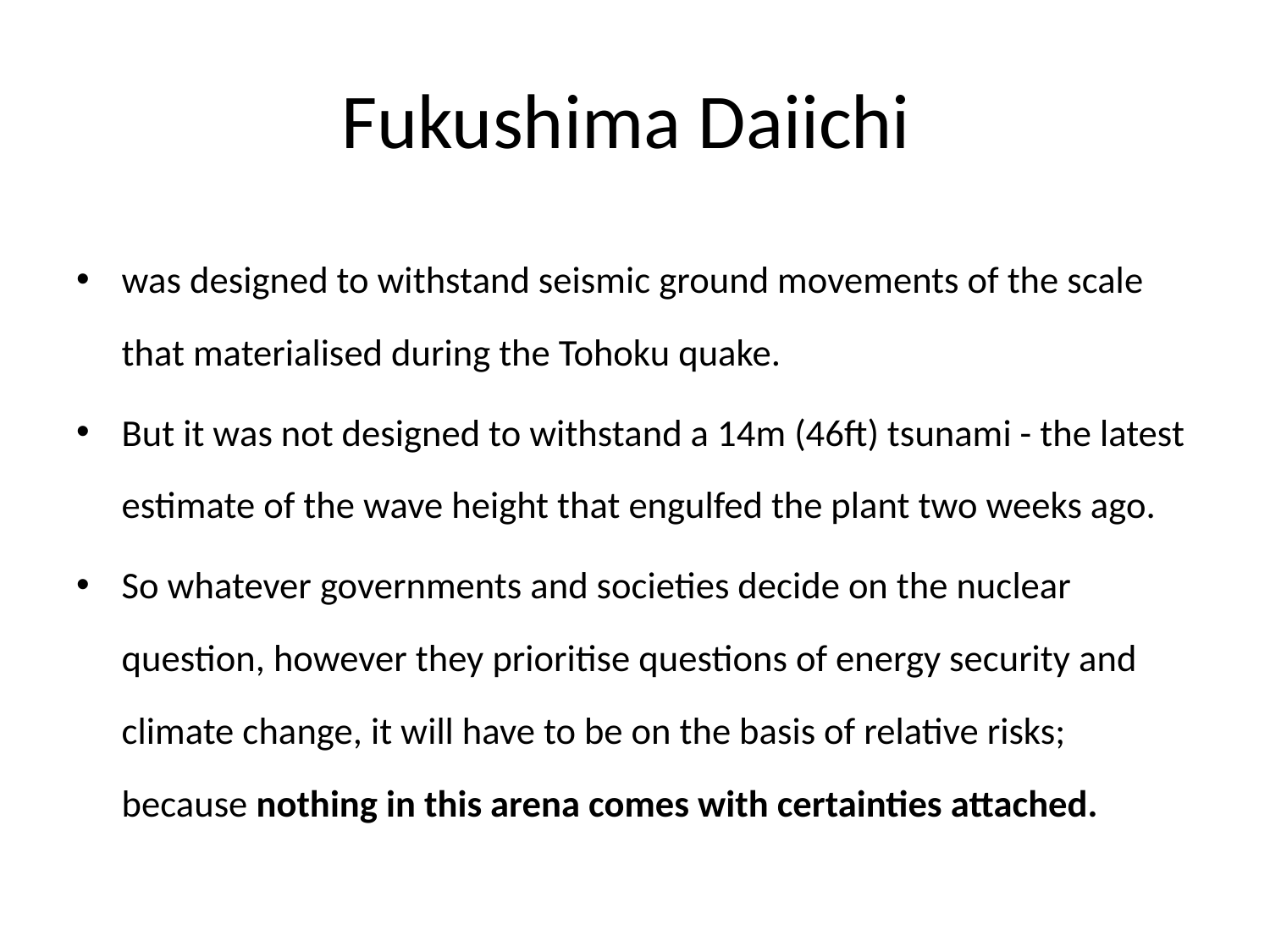

# Fukushima Daiichi
was designed to withstand seismic ground movements of the scale that materialised during the Tohoku quake.
But it was not designed to withstand a 14m (46ft) tsunami - the latest estimate of the wave height that engulfed the plant two weeks ago.
So whatever governments and societies decide on the nuclear question, however they prioritise questions of energy security and climate change, it will have to be on the basis of relative risks; because nothing in this arena comes with certainties attached.